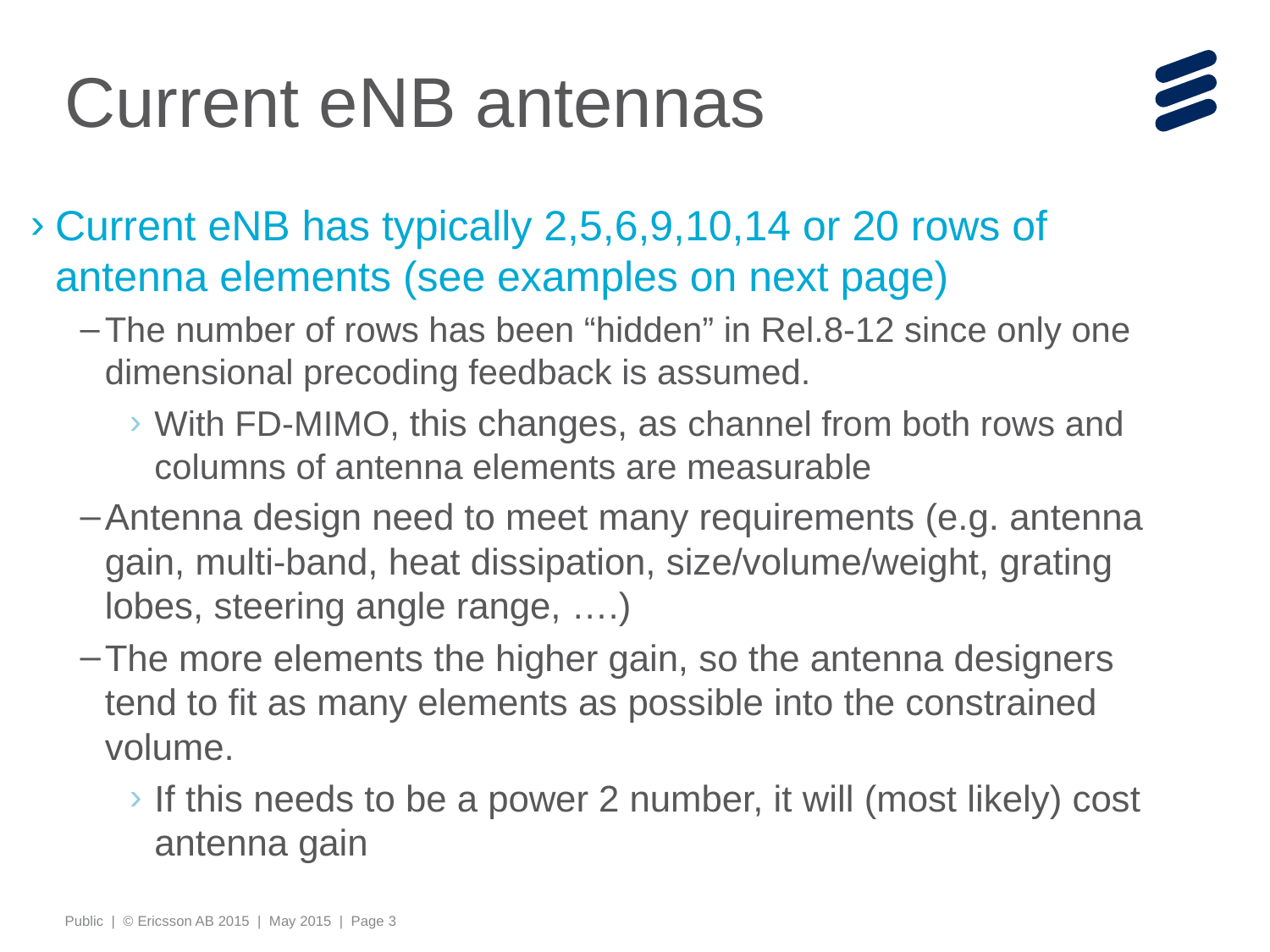

# Current eNB antennas
Current eNB has typically 2,5,6,9,10,14 or 20 rows of antenna elements (see examples on next page)
The number of rows has been “hidden” in Rel.8-12 since only one dimensional precoding feedback is assumed.
With FD-MIMO, this changes, as channel from both rows and columns of antenna elements are measurable
Antenna design need to meet many requirements (e.g. antenna gain, multi-band, heat dissipation, size/volume/weight, grating lobes, steering angle range, ….)
The more elements the higher gain, so the antenna designers tend to fit as many elements as possible into the constrained volume.
If this needs to be a power 2 number, it will (most likely) cost antenna gain